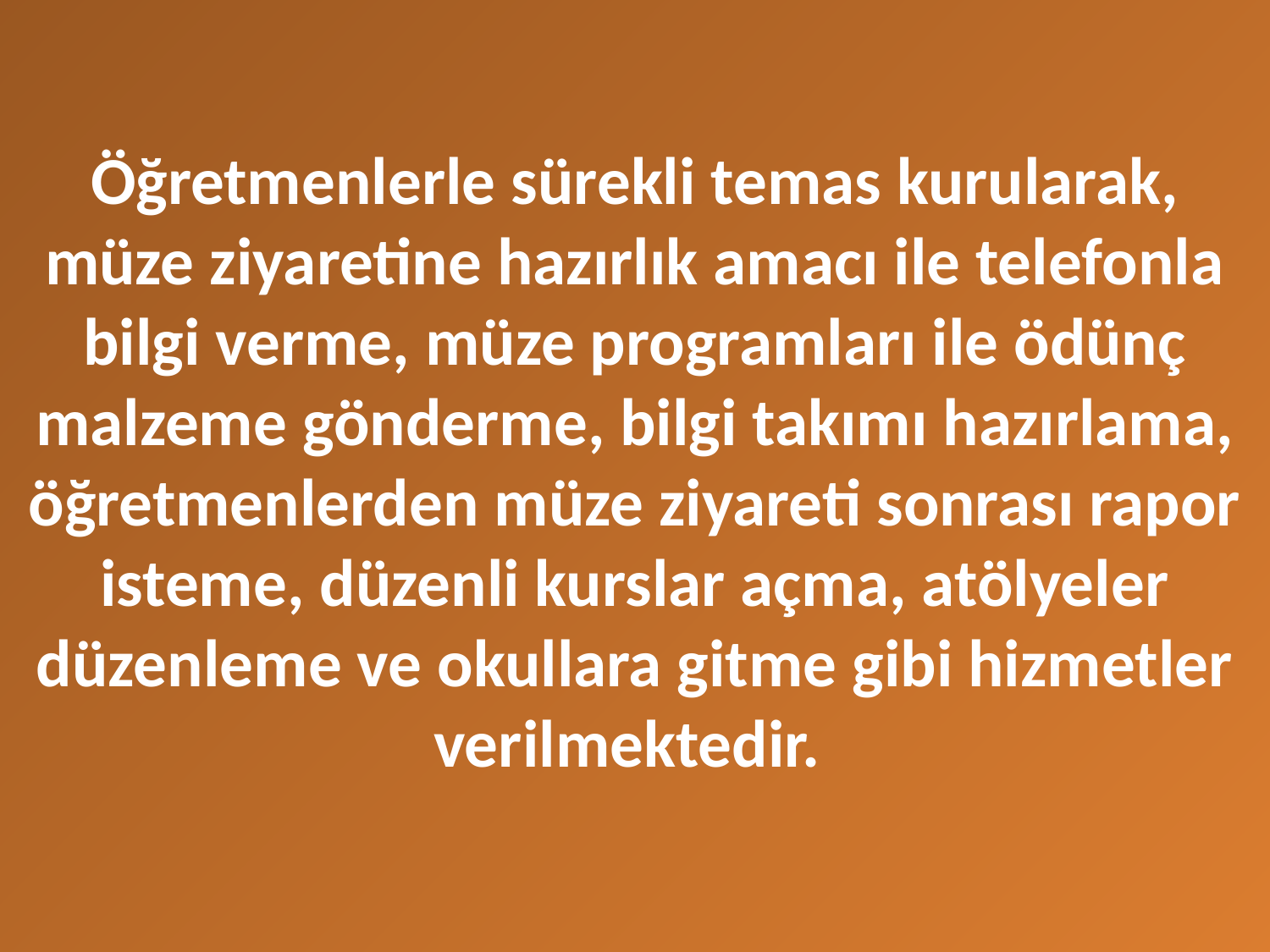

# Öğretmenlerle sürekli temas kurularak, müze ziyaretine hazırlık amacı ile telefonla bilgi verme, müze programları ile ödünç malzeme gönderme, bilgi takımı hazırlama, öğretmenlerden müze ziyareti sonrası rapor isteme, düzenli kurslar açma, atölyeler düzenleme ve okullara gitme gibi hizmetler verilmektedir.